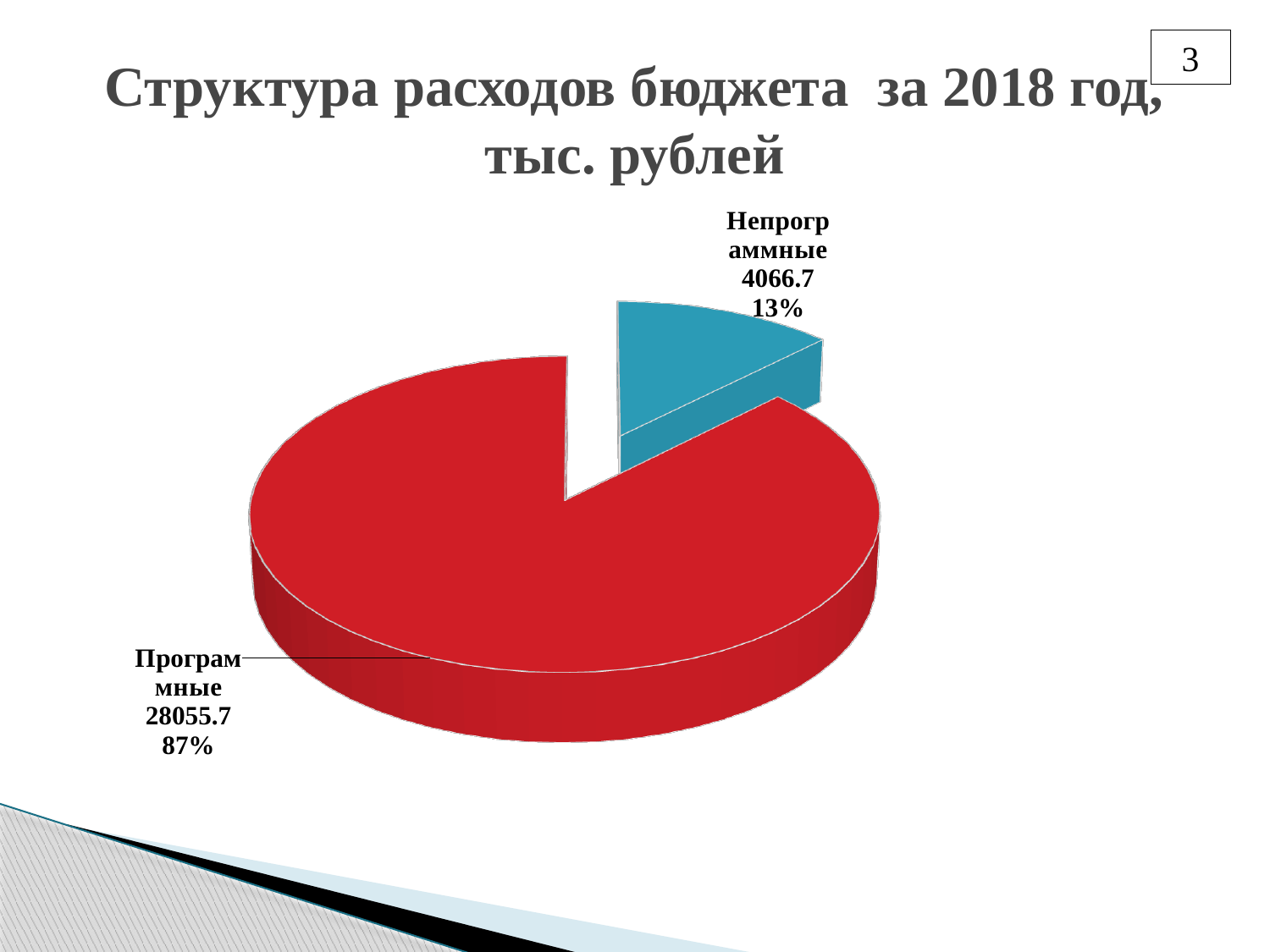

3
# Структура расходов бюджета  за 2018 год, тыс. рублей

[unsupported chart]